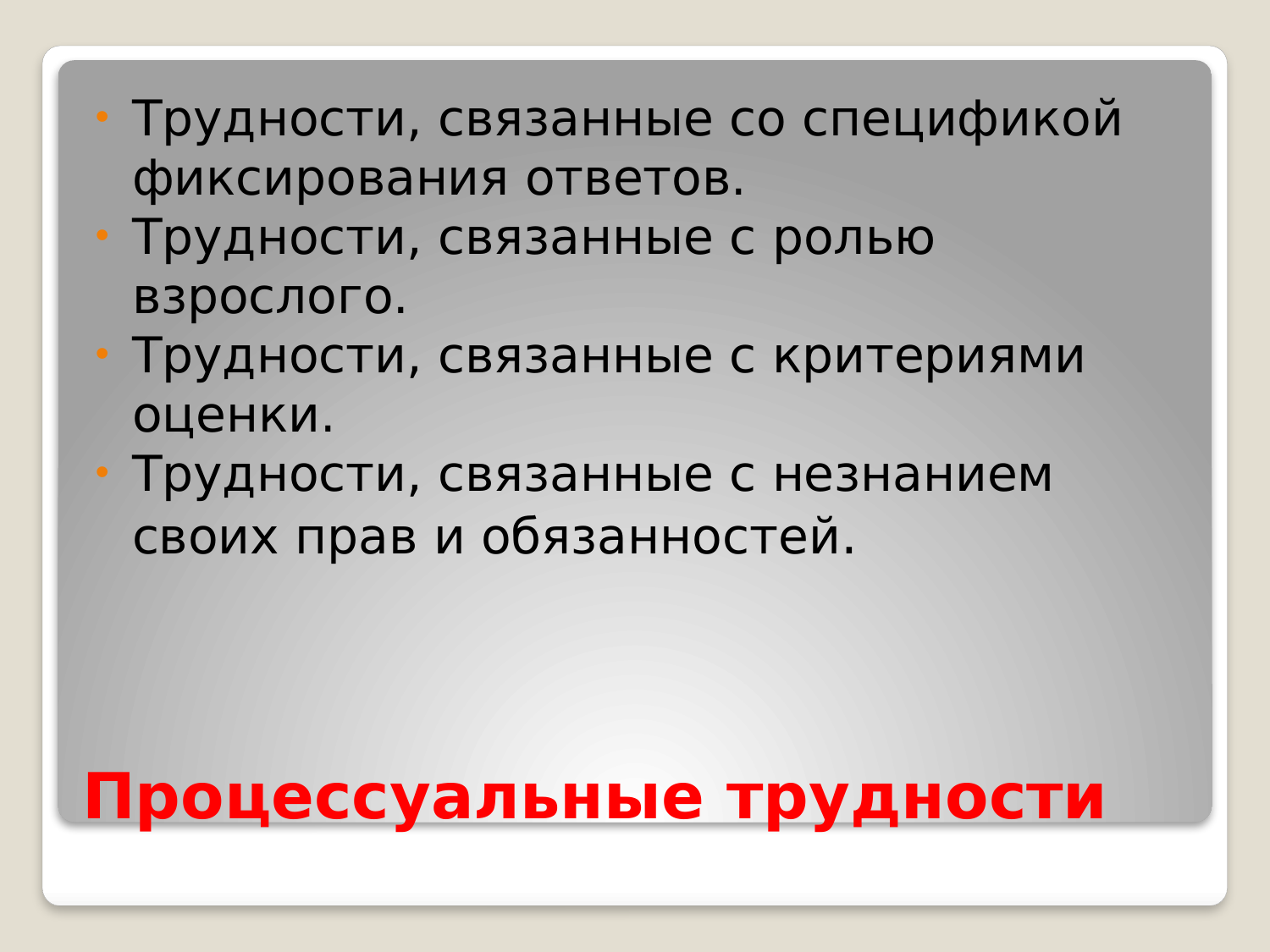

Трудности, связанные со спецификой фиксирования ответов.
Трудности, связанные с ролью взрослого.
Трудности, связанные с критериями оценки.
Трудности, связанные с незнанием своих прав и обязанностей.

# Процессуальные трудности